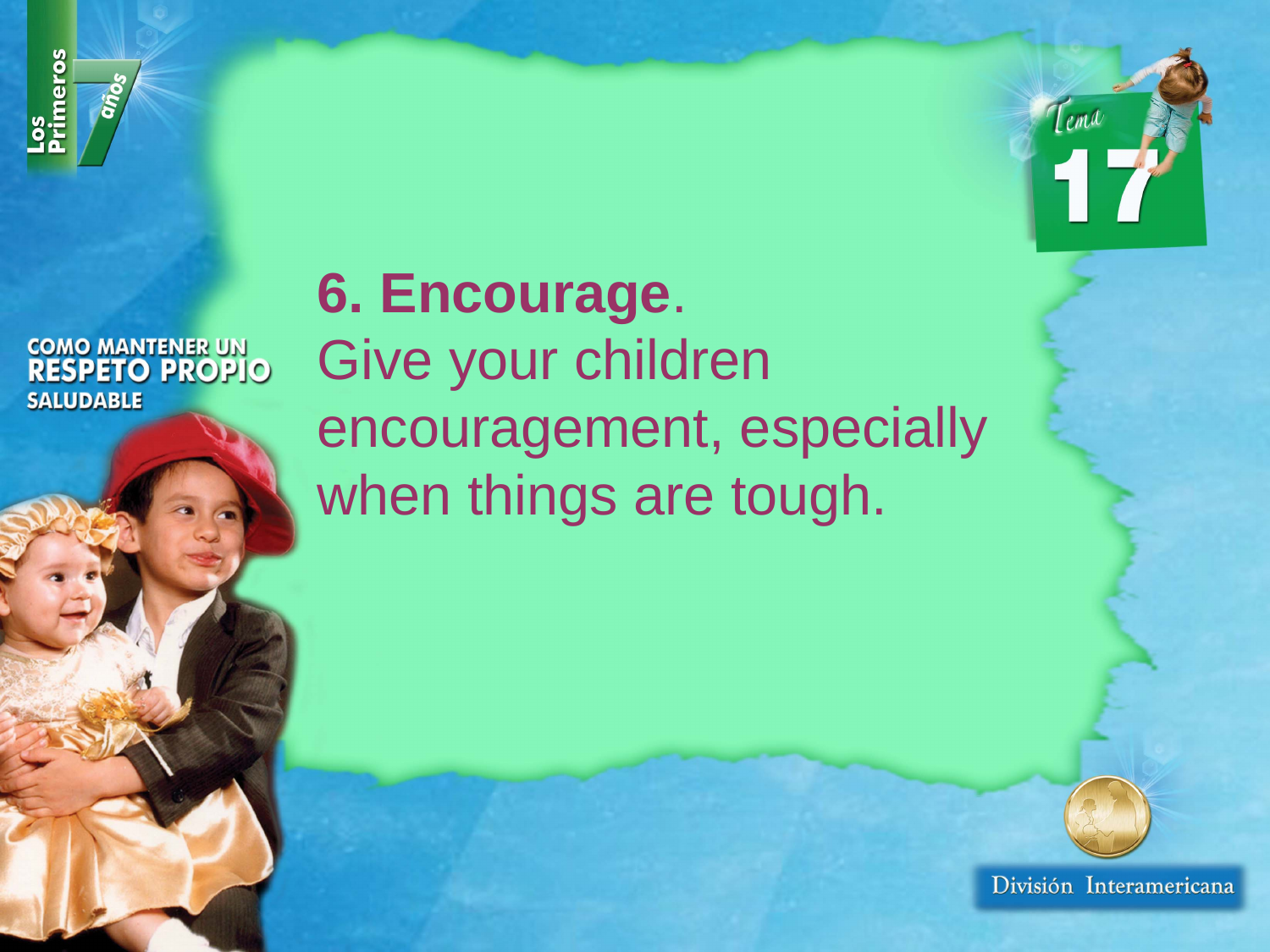

6. Encourage.
Give your children encouragement, especially when things are tough.